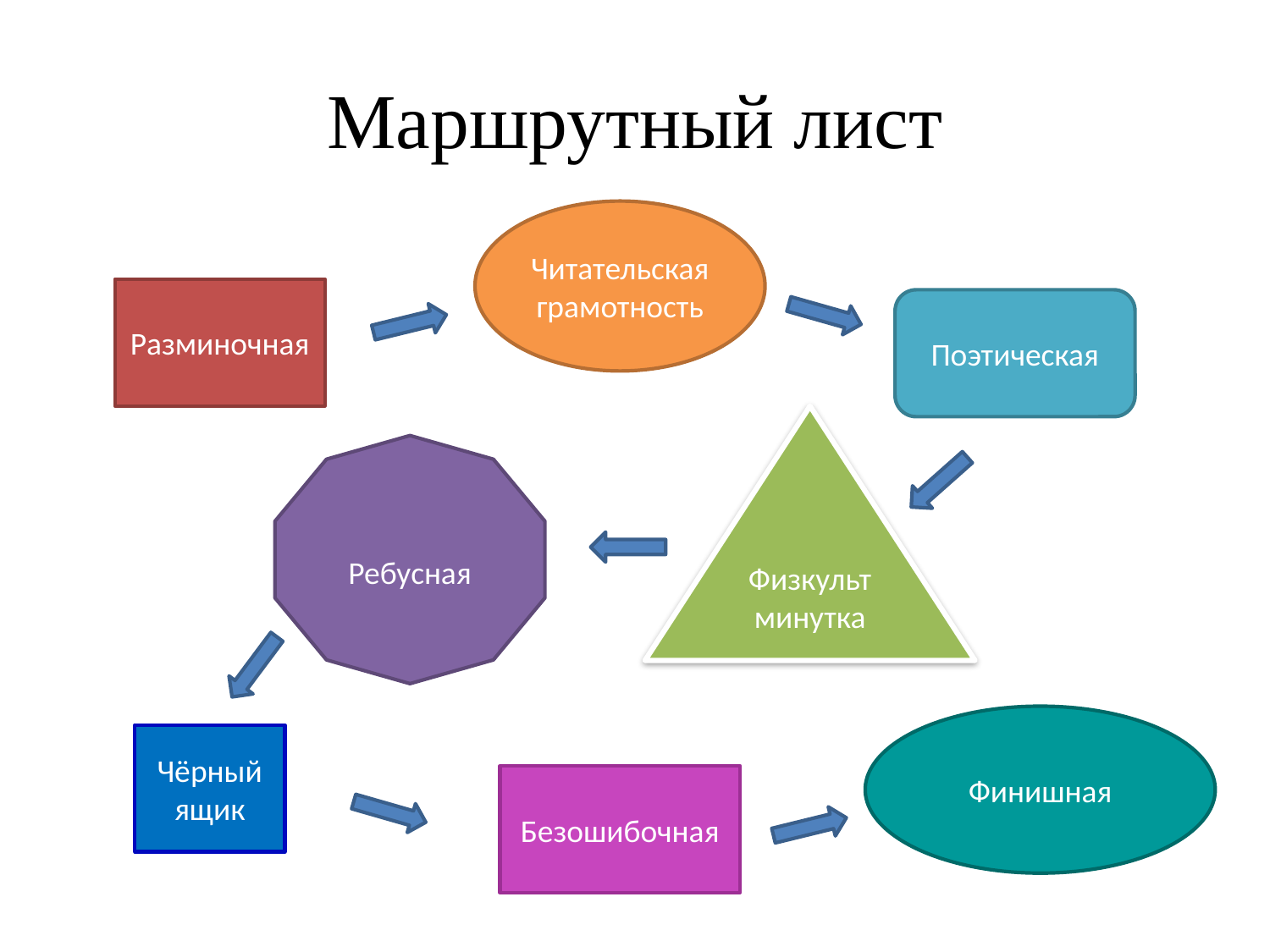

# Маршрутный лист
Читательская грамотность
Разминочная
Поэтическая

Физкультминутка
Ребусная

Финишная
Чёрный ящик
Безошибочная